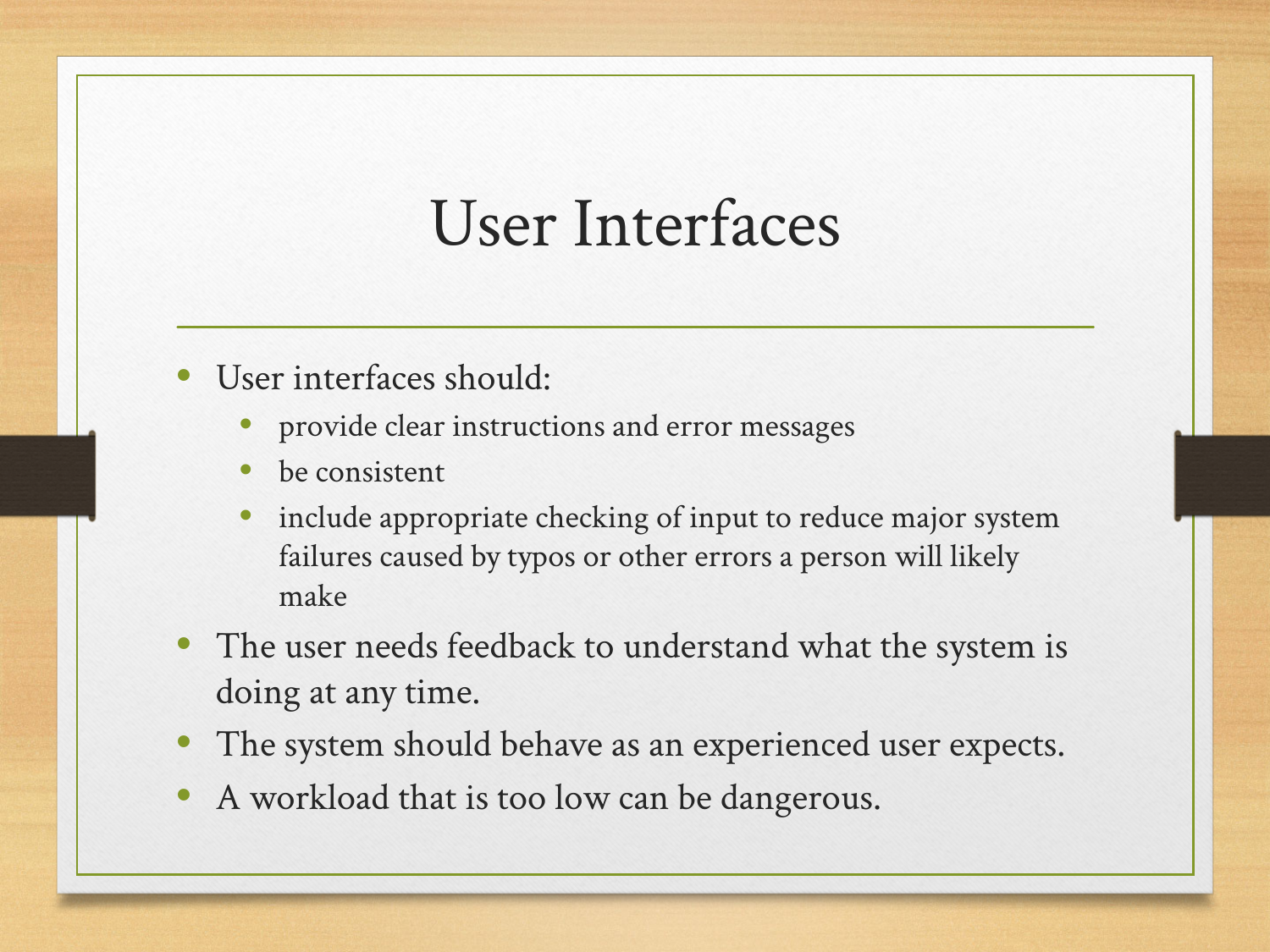

# User Interfaces
User interfaces should:
provide clear instructions and error messages
be consistent
include appropriate checking of input to reduce major system failures caused by typos or other errors a person will likely make
The user needs feedback to understand what the system is doing at any time.
The system should behave as an experienced user expects.
A workload that is too low can be dangerous.